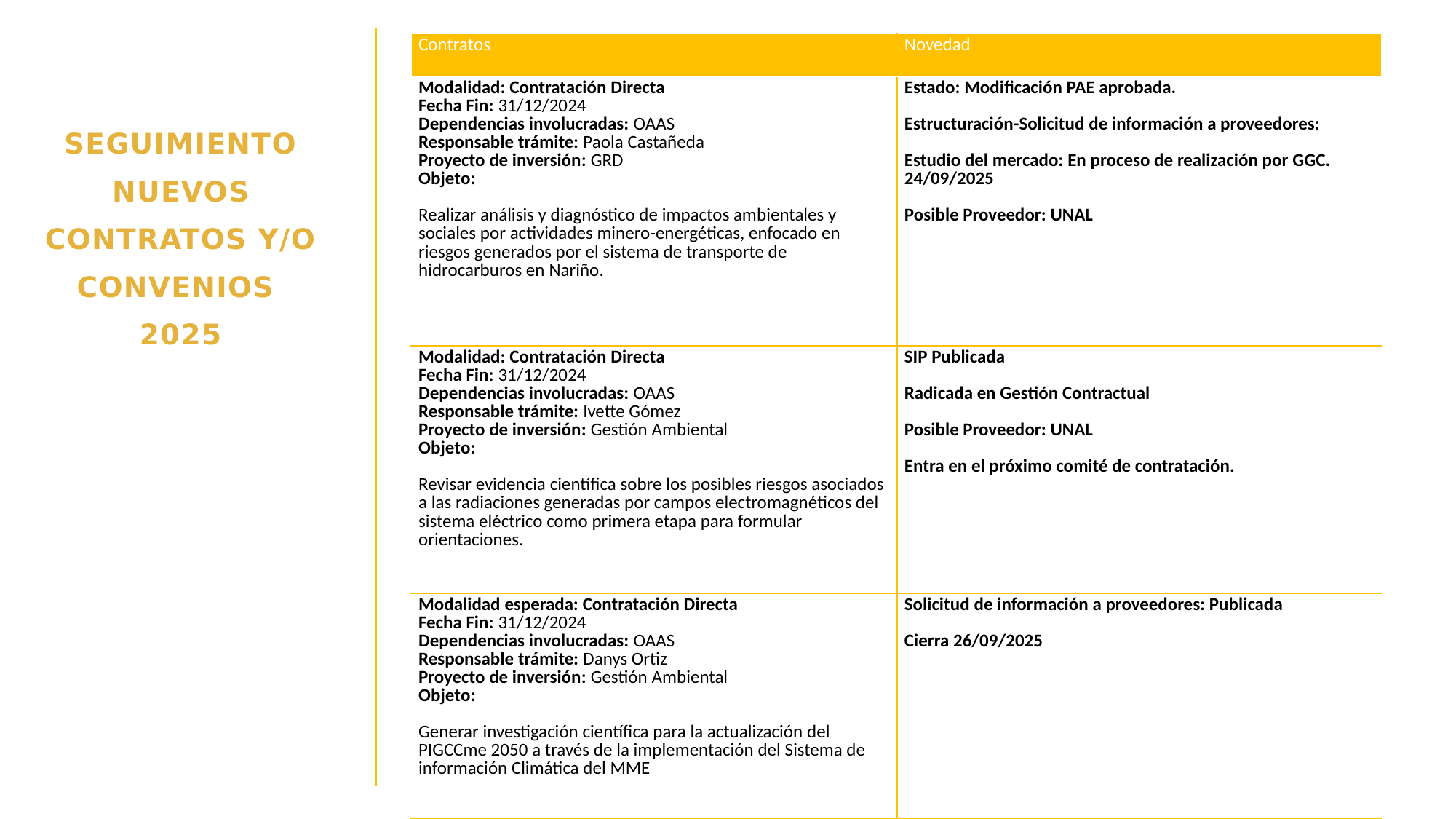

| Contratos | Novedad |
| --- | --- |
| Modalidad: Contratación Directa Fecha Fin: 31/12/2024 Dependencias involucradas: OAAS Responsable trámite: Paola Castañeda Proyecto de inversión: GRD Objeto: Realizar análisis y diagnóstico de impactos ambientales y sociales por actividades minero-energéticas, enfocado en riesgos generados por el sistema de transporte de hidrocarburos en Nariño. | Estado: Modificación PAE aprobada. Estructuración-Solicitud de información a proveedores: Estudio del mercado: En proceso de realización por GGC. 24/09/2025 Posible Proveedor: UNAL |
| Modalidad: Contratación Directa Fecha Fin: 31/12/2024 Dependencias involucradas: OAAS Responsable trámite: Ivette Gómez Proyecto de inversión: Gestión Ambiental Objeto: Revisar evidencia científica sobre los posibles riesgos asociados a las radiaciones generadas por campos electromagnéticos del sistema eléctrico como primera etapa para formular orientaciones. | SIP Publicada Radicada en Gestión Contractual Posible Proveedor: UNAL Entra en el próximo comité de contratación. |
| Modalidad esperada: Contratación Directa Fecha Fin: 31/12/2024 Dependencias involucradas: OAAS Responsable trámite: Danys Ortiz Proyecto de inversión: Gestión Ambiental Objeto: Generar investigación científica para la actualización del PIGCCme 2050 a través de la implementación del Sistema de información Climática del MME | Solicitud de información a proveedores: Publicada Cierra 26/09/2025 |
SEGUIMIENTO NUEVOS
CONTRATOS Y/O CONVENIOS
2025